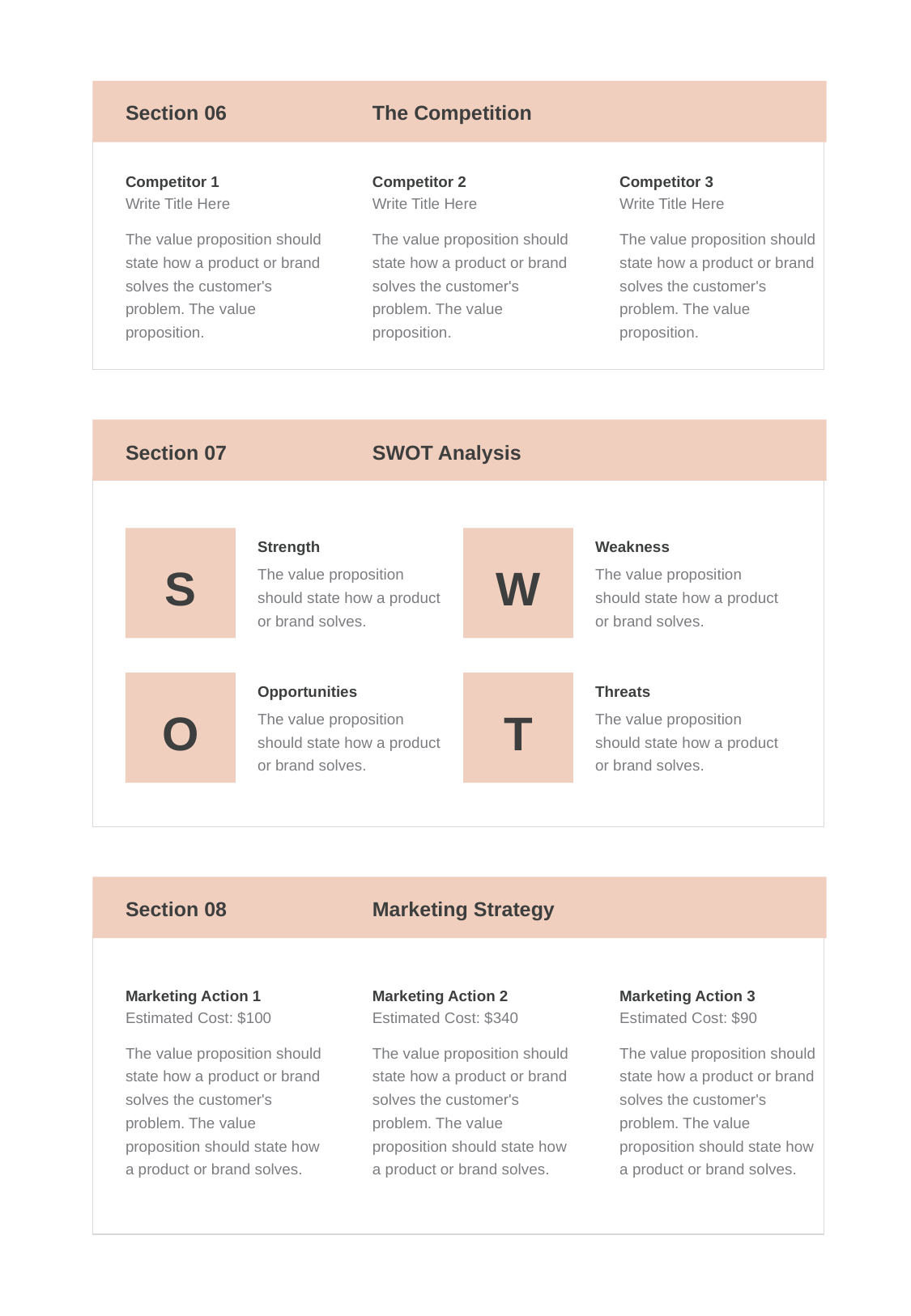

Section 06
The Competition

Competitor 1
Competitor 2
Competitor 3
Write Title Here
Write Title Here
Write Title Here
The value proposition should state how a product or brand solves the customer's problem. The value proposition.
The value proposition should state how a product or brand solves the customer's problem. The value proposition.
The value proposition should state how a product or brand solves the customer's problem. The value proposition.

Section 07
SWOT Analysis

Strength
The value proposition should state how a product or brand solves.
S

Weakness
The value proposition should state how a product or brand solves.
W

Opportunities
The value proposition should state how a product or brand solves.
O

Threats
The value proposition should state how a product or brand solves.
T

Section 08
Marketing Strategy

Marketing Action 1
Marketing Action 2
Marketing Action 3
Estimated Cost: $100
Estimated Cost: $340
Estimated Cost: $90
The value proposition should state how a product or brand solves the customer's problem. The value proposition should state how a product or brand solves.
The value proposition should state how a product or brand solves the customer's problem. The value proposition should state how a product or brand solves.
The value proposition should state how a product or brand solves the customer's problem. The value proposition should state how a product or brand solves.